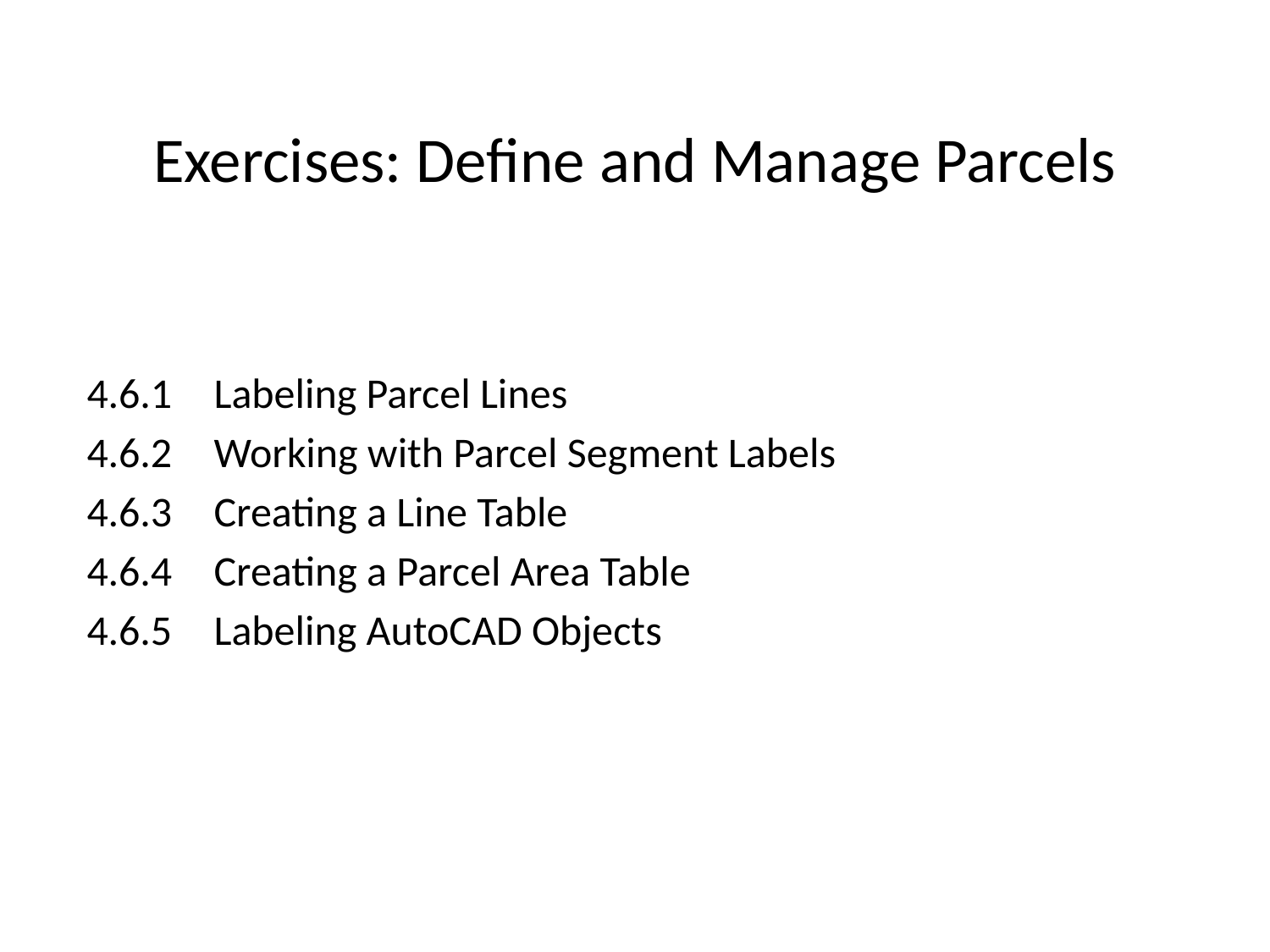

# Exercises: Define and Manage Parcels
4.6.1	Labeling Parcel Lines
4.6.2	Working with Parcel Segment Labels
4.6.3	Creating a Line Table
4.6.4	Creating a Parcel Area Table
4.6.5	Labeling AutoCAD Objects